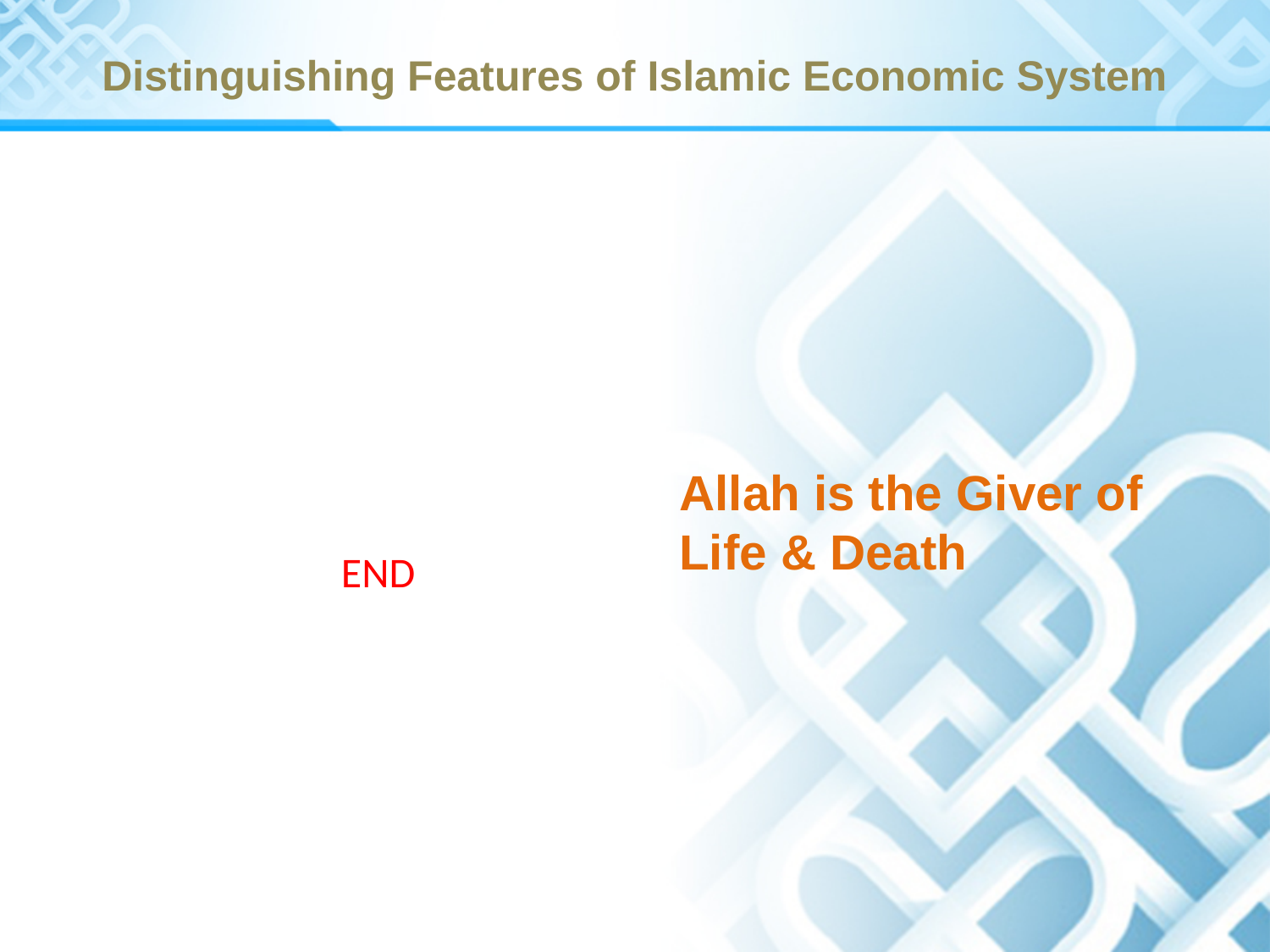

Distinguishing Features of Islamic Economic System
Allah is the Giver of Life & Death

END